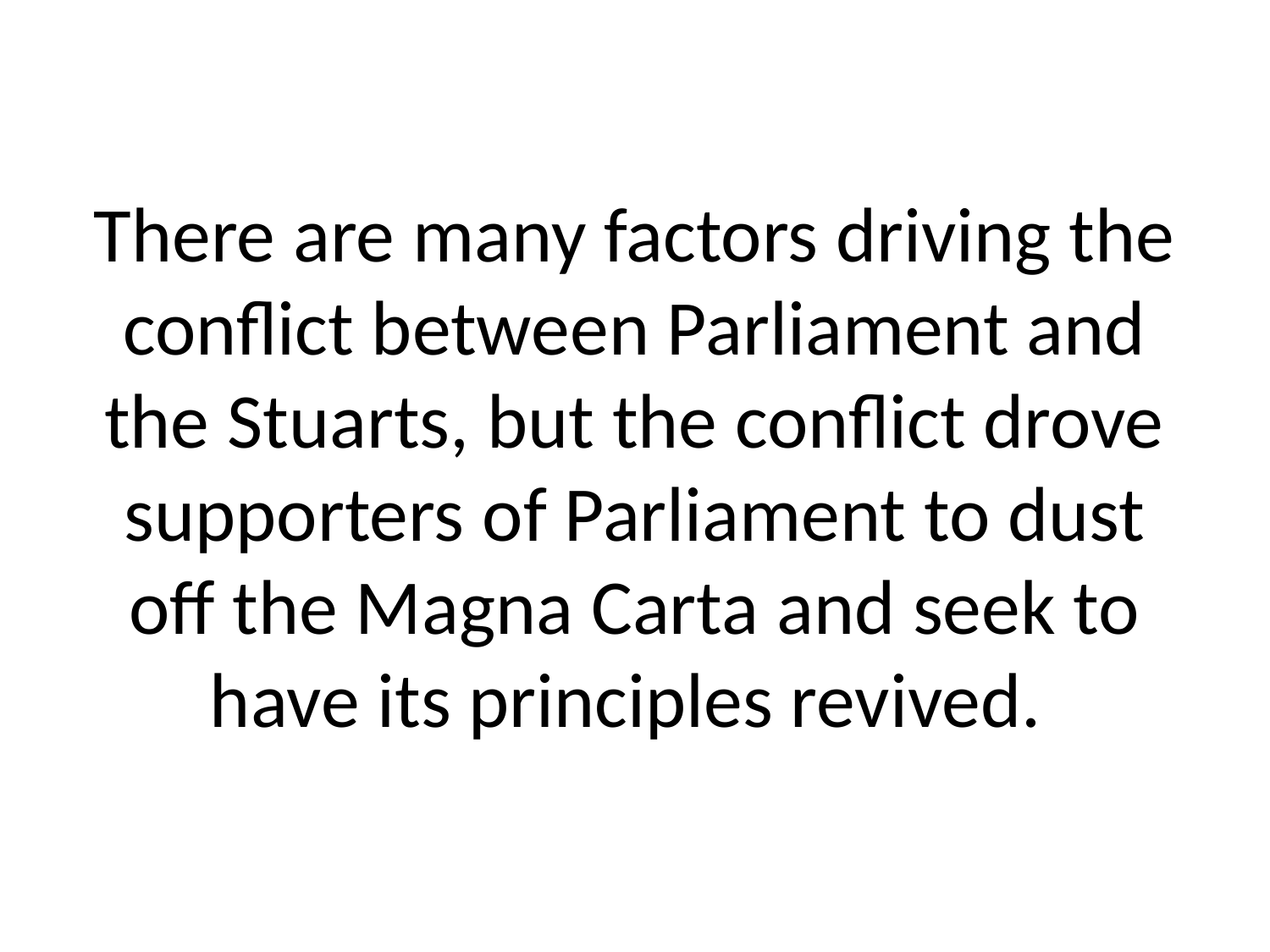

# There are many factors driving the conflict between Parliament and the Stuarts, but the conflict drove supporters of Parliament to dust off the Magna Carta and seek to have its principles revived.